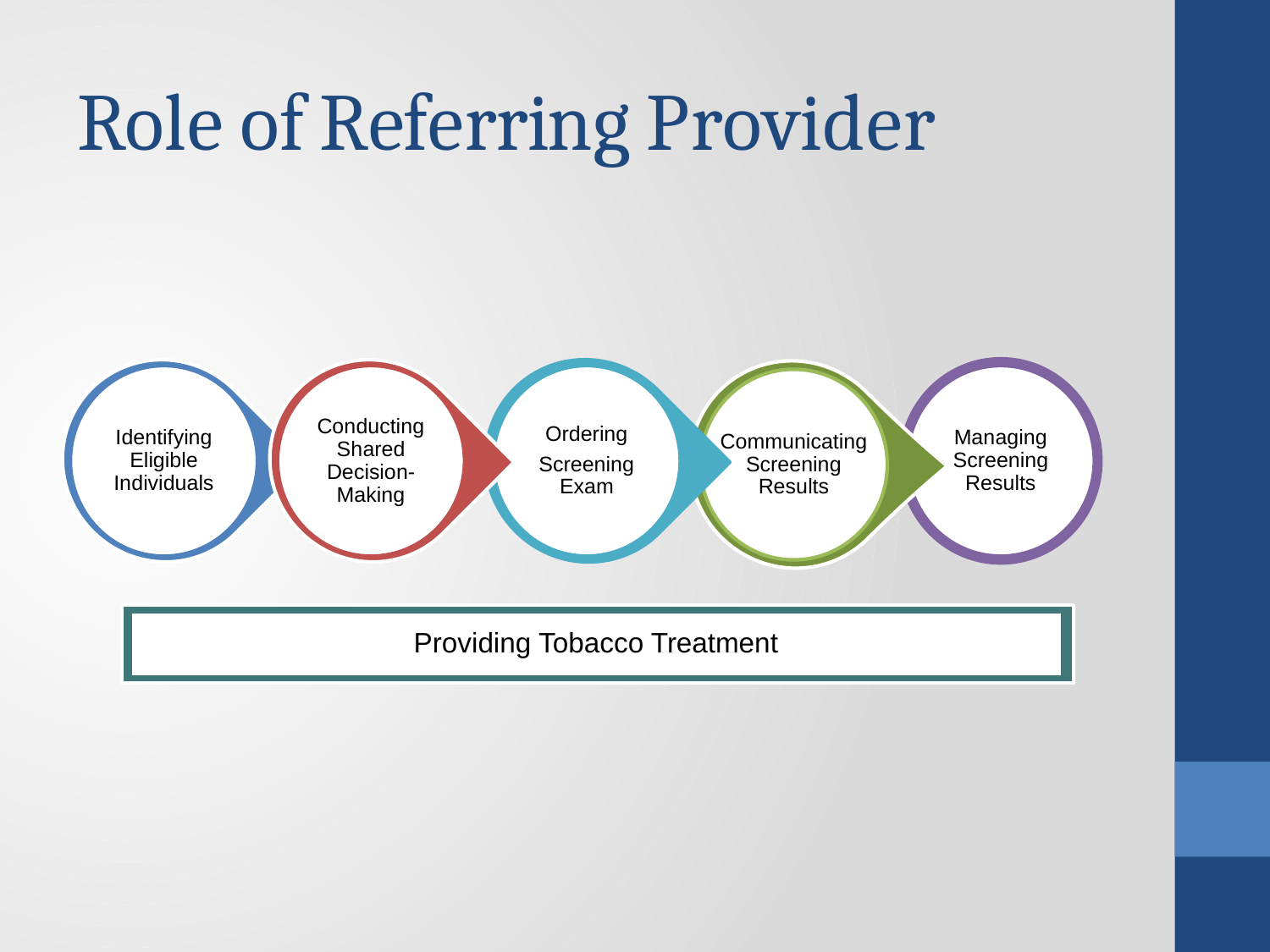

# Role of Referring Provider

Managing Screening Results
Identifying Eligible Individuals
Conducting Shared Decision-Making
Ordering
Screening Exam
Communicating Screening Results

Providing Tobacco Treatment